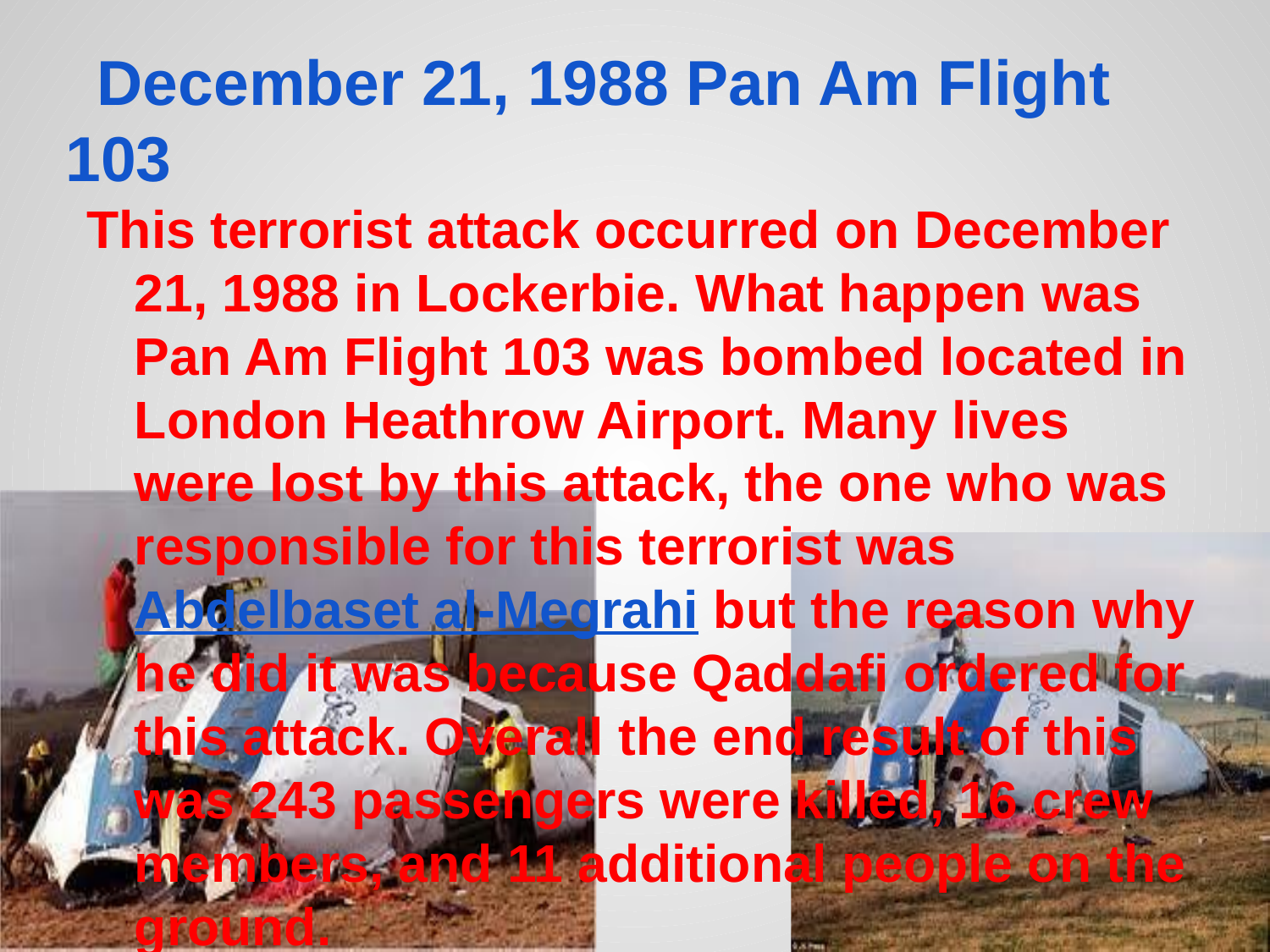

# December 21, 1988 Pan Am Flight 103
This terrorist attack occurred on December 21, 1988 in Lockerbie. What happen was Pan Am Flight 103 was bombed located in London Heathrow Airport. Many lives were lost by this attack, the one who was responsible for this terrorist was Abdelbaset al-Megrahi but the reason why he did it was because Qaddafi ordered for this attack. Overall the end result of this was 243 passengers were killed, 16 crew members, and 11 additional people on the ground.